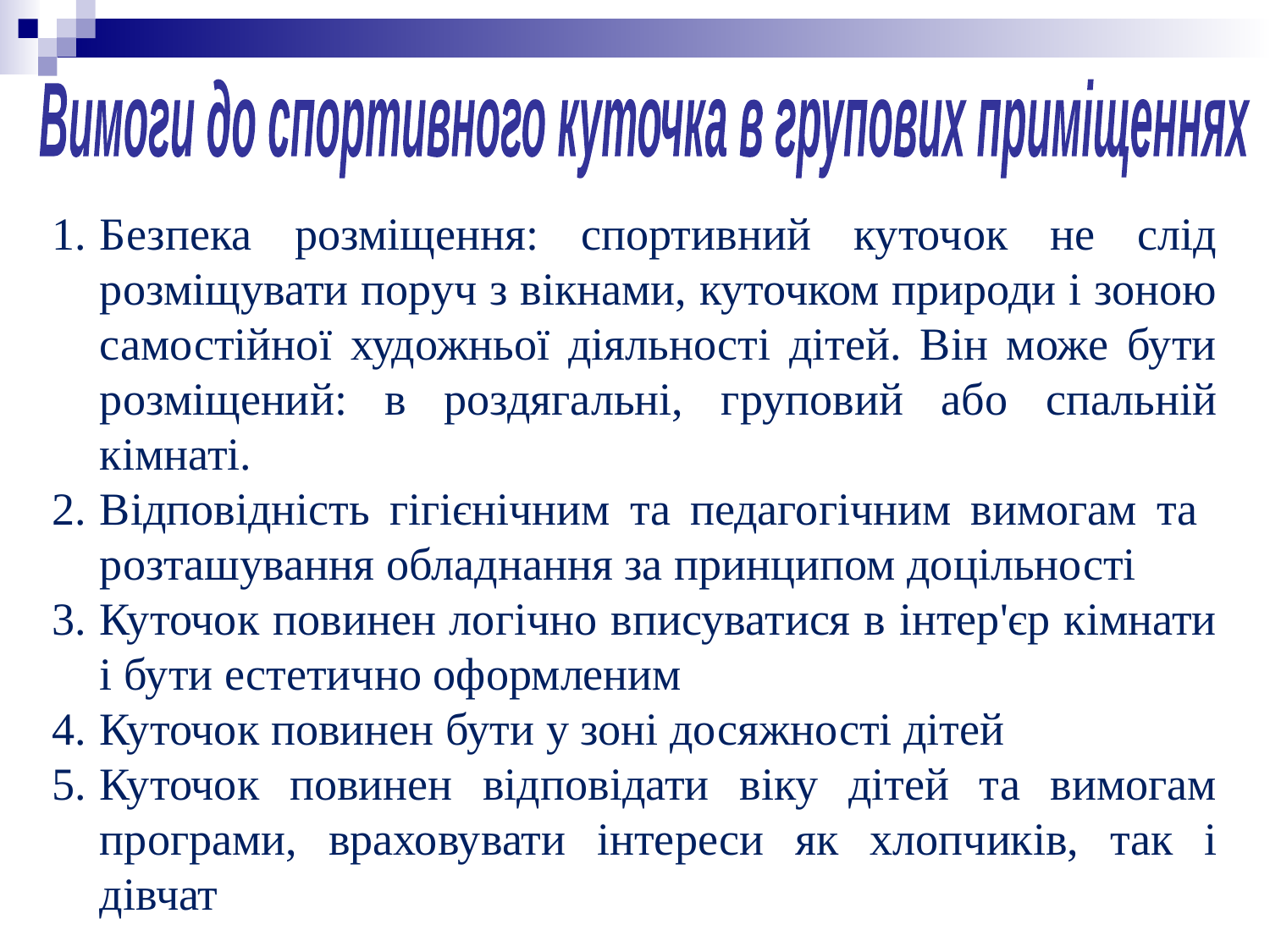

Вимоги до спортивного куточка в групових приміщеннях
Безпека розміщення: спортивний куточок не слід розміщувати поруч з вікнами, куточком природи і зоною самостійної художньої діяльності дітей. Він може бути розміщений: в роздягальні, груповий або спальній кімнаті.
Відповідність гігієнічним та педагогічним вимогам та  розташування обладнання за принципом доцільності
Куточок повинен логічно вписуватися в інтер'єр кімнати і бути естетично оформленим
Куточок повинен бути у зоні досяжності дітей
Куточок повинен відповідати віку дітей та вимогам програми, враховувати інтереси як хлопчиків, так і дівчат